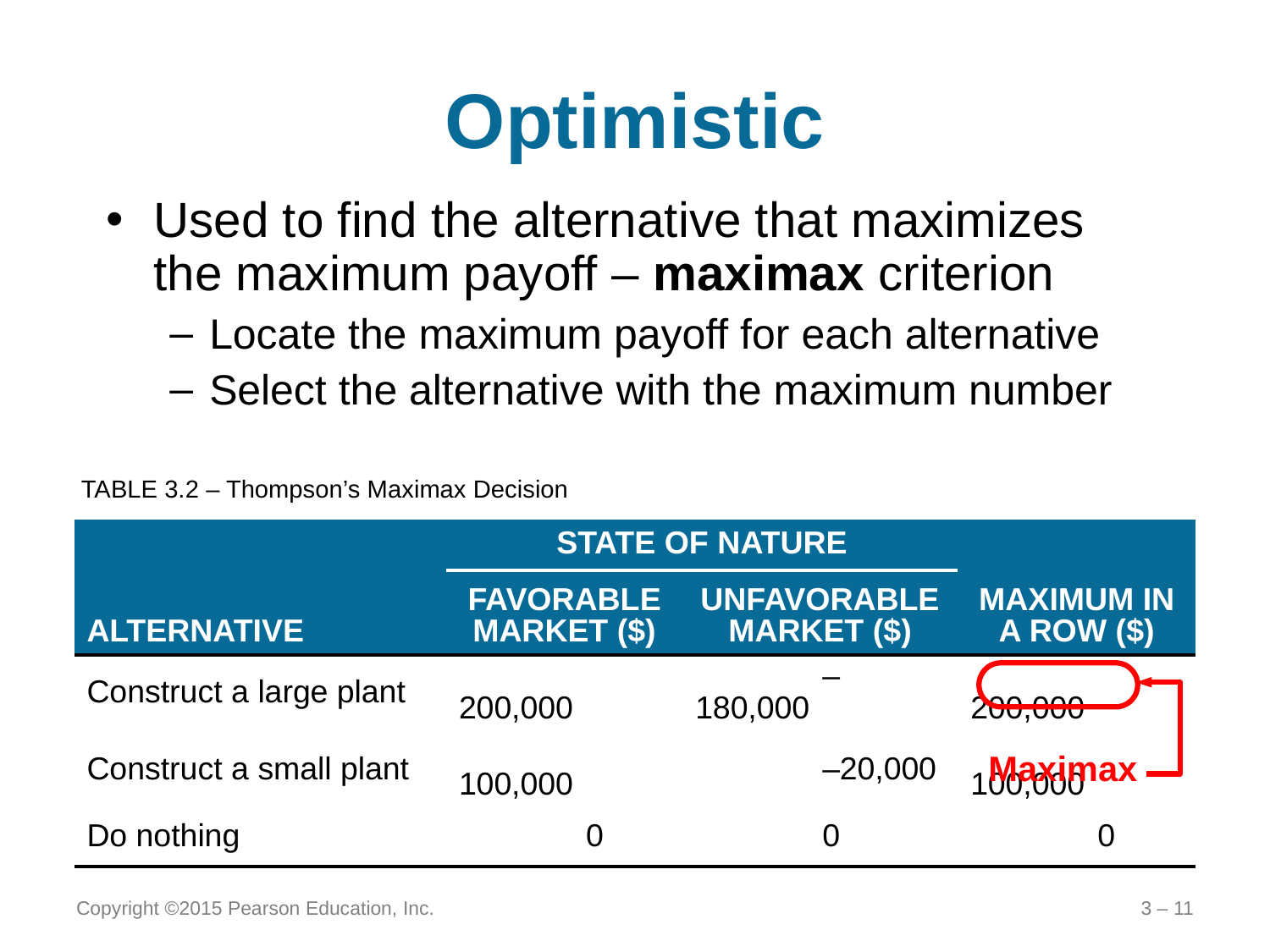

# Optimistic
Used to find the alternative that maximizes the maximum payoff – maximax criterion
Locate the maximum payoff for each alternative
Select the alternative with the maximum number

TABLE 3.2 – Thompson’s Maximax Decision
|  | STATE OF NATURE |  |  |
| --- | --- | --- | --- |
| ALTERNATIVE | FAVORABLE MARKET ($) | UNFAVORABLE MARKET ($) | MAXIMUM IN A ROW ($) |
| Construct a large plant | 200,000 | –180,000 | 200,000 |
| Construct a small plant | 100,000 | –20,000 | 100,000 |
| Do nothing | 0 | 0 | 0 |

Maximax
Copyright ©2015 Pearson Education, Inc.
3 – 11